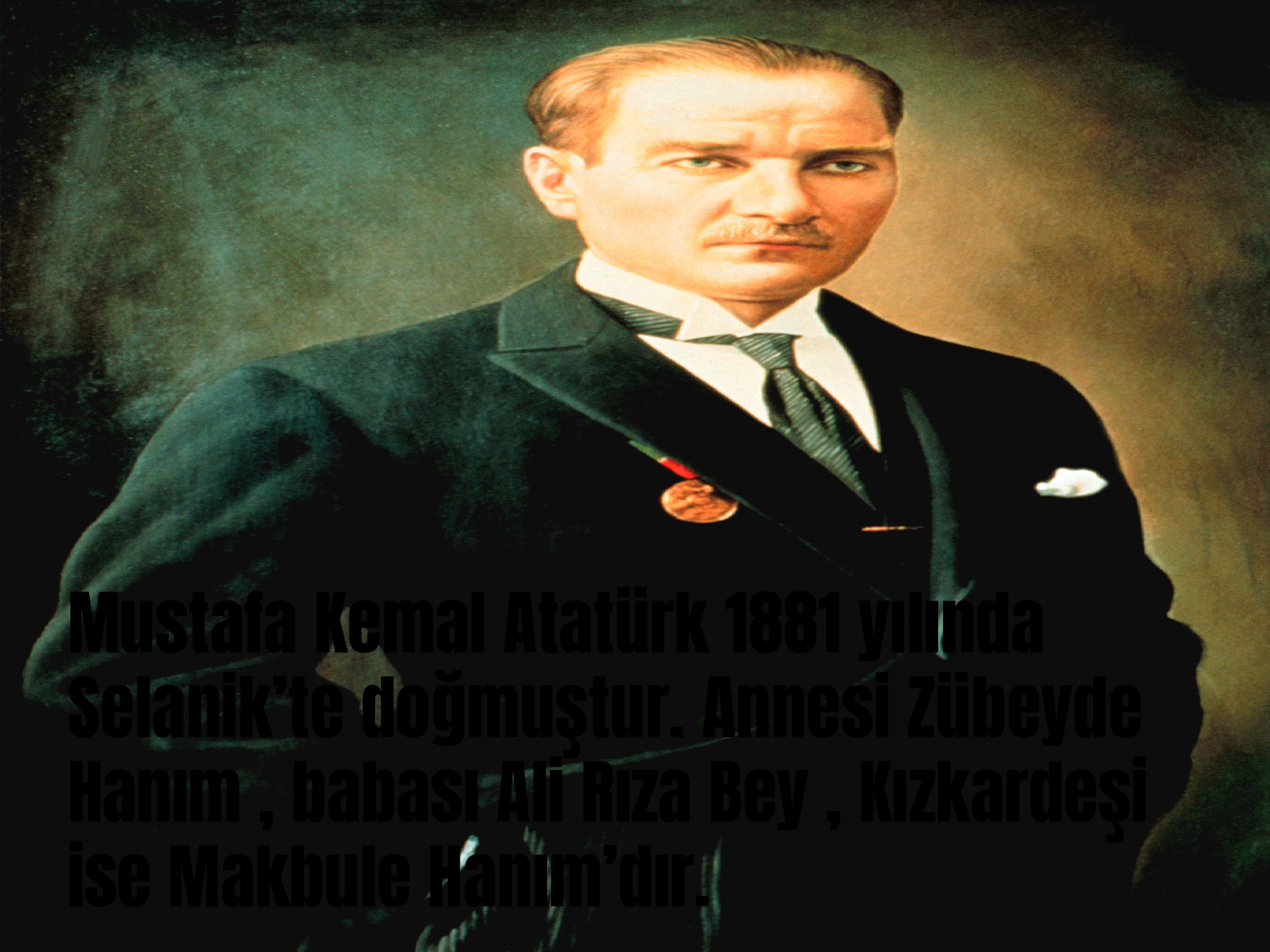

#
Mustafa Kemal Atatürk 1881 yılında Selanik’te doğmuştur. Annesi Zübeyde Hanım , babası Ali Rıza Bey , Kızkardeşi ise Makbule Hanım’dır.